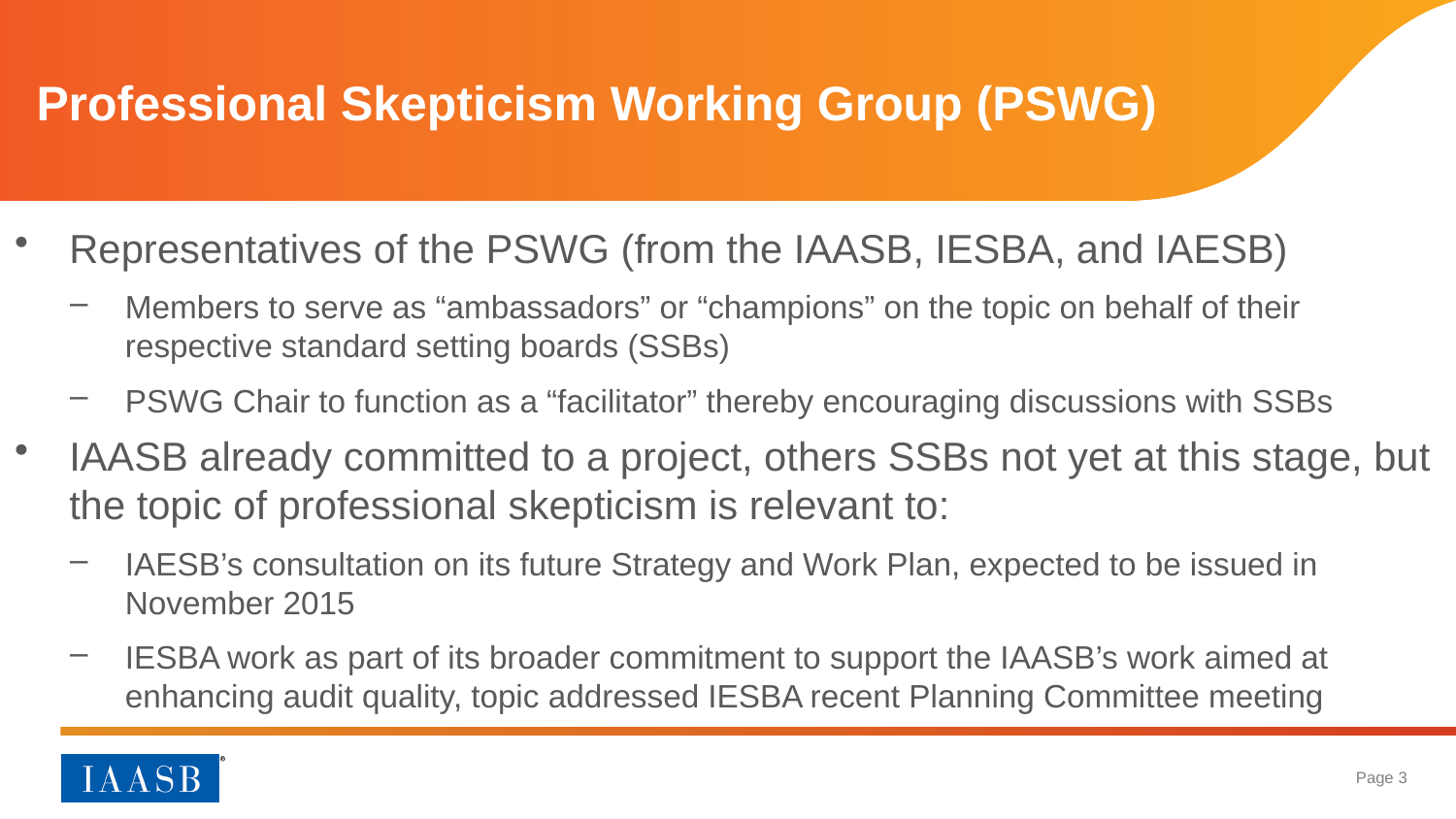

# Professional Skepticism Working Group (PSWG)
Representatives of the PSWG (from the IAASB, IESBA, and IAESB)
Members to serve as “ambassadors” or “champions” on the topic on behalf of their respective standard setting boards (SSBs)
PSWG Chair to function as a “facilitator” thereby encouraging discussions with SSBs
IAASB already committed to a project, others SSBs not yet at this stage, but the topic of professional skepticism is relevant to:
IAESB’s consultation on its future Strategy and Work Plan, expected to be issued in November 2015
IESBA work as part of its broader commitment to support the IAASB’s work aimed at enhancing audit quality, topic addressed IESBA recent Planning Committee meeting